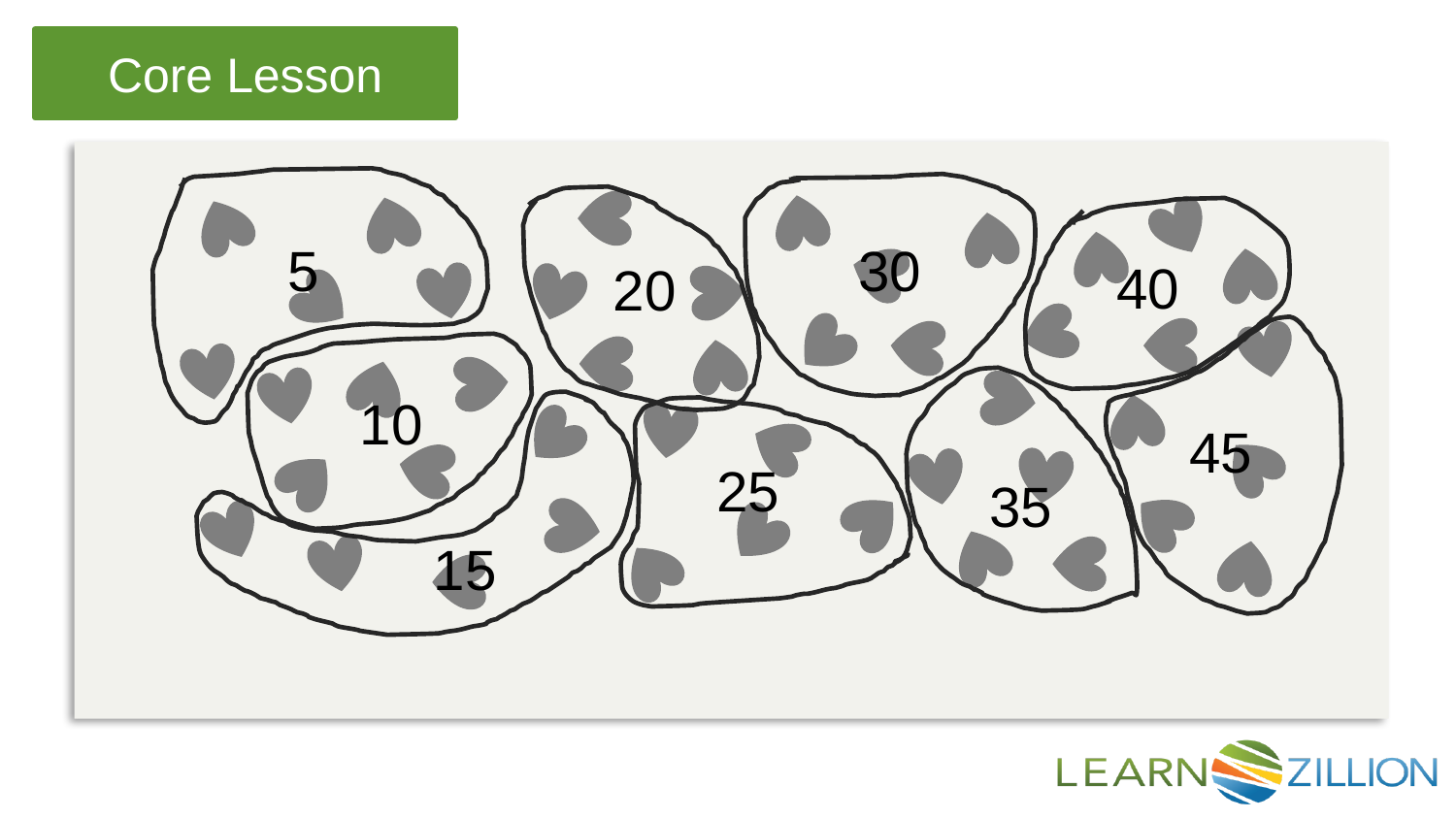

5
30
40
20

10

45
25
35
15